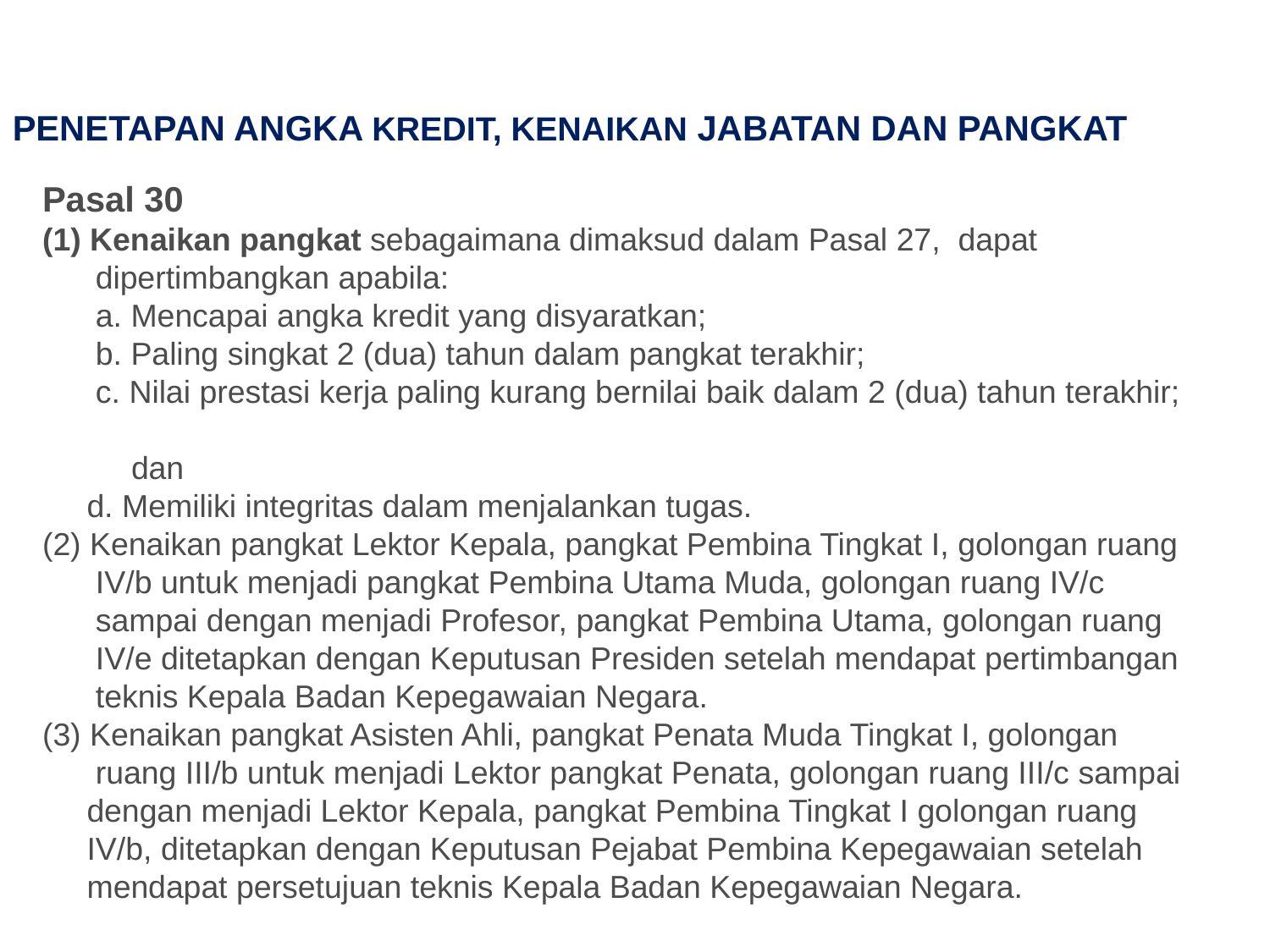

PENETAPAN ANGKA KREDIT, KENAIKAN JABATAN DAN PANGKAT
Pasal 30
Kenaikan pangkat sebagaimana dimaksud dalam Pasal 27,  dapat
      dipertimbangkan apabila:
      a. Mencapai angka kredit yang disyaratkan;
      b. Paling singkat 2 (dua) tahun dalam pangkat terakhir;
      c. Nilai prestasi kerja paling kurang bernilai baik dalam 2 (dua) tahun terakhir;
          dan
     d. Memiliki integritas dalam menjalankan tugas.
(2) Kenaikan pangkat Lektor Kepala, pangkat Pembina Tingkat I, golongan ruang
      IV/b untuk menjadi pangkat Pembina Utama Muda, golongan ruang IV/c
      sampai dengan menjadi Profesor, pangkat Pembina Utama, golongan ruang
      IV/e ditetapkan dengan Keputusan Presiden setelah mendapat pertimbangan
      teknis Kepala Badan Kepegawaian Negara.
(3) Kenaikan pangkat Asisten Ahli, pangkat Penata Muda Tingkat I, golongan
      ruang III/b untuk menjadi Lektor pangkat Penata, golongan ruang III/c sampai
     dengan menjadi Lektor Kepala, pangkat Pembina Tingkat I golongan ruang
     IV/b, ditetapkan dengan Keputusan Pejabat Pembina Kepegawaian setelah
     mendapat persetujuan teknis Kepala Badan Kepegawaian Negara.